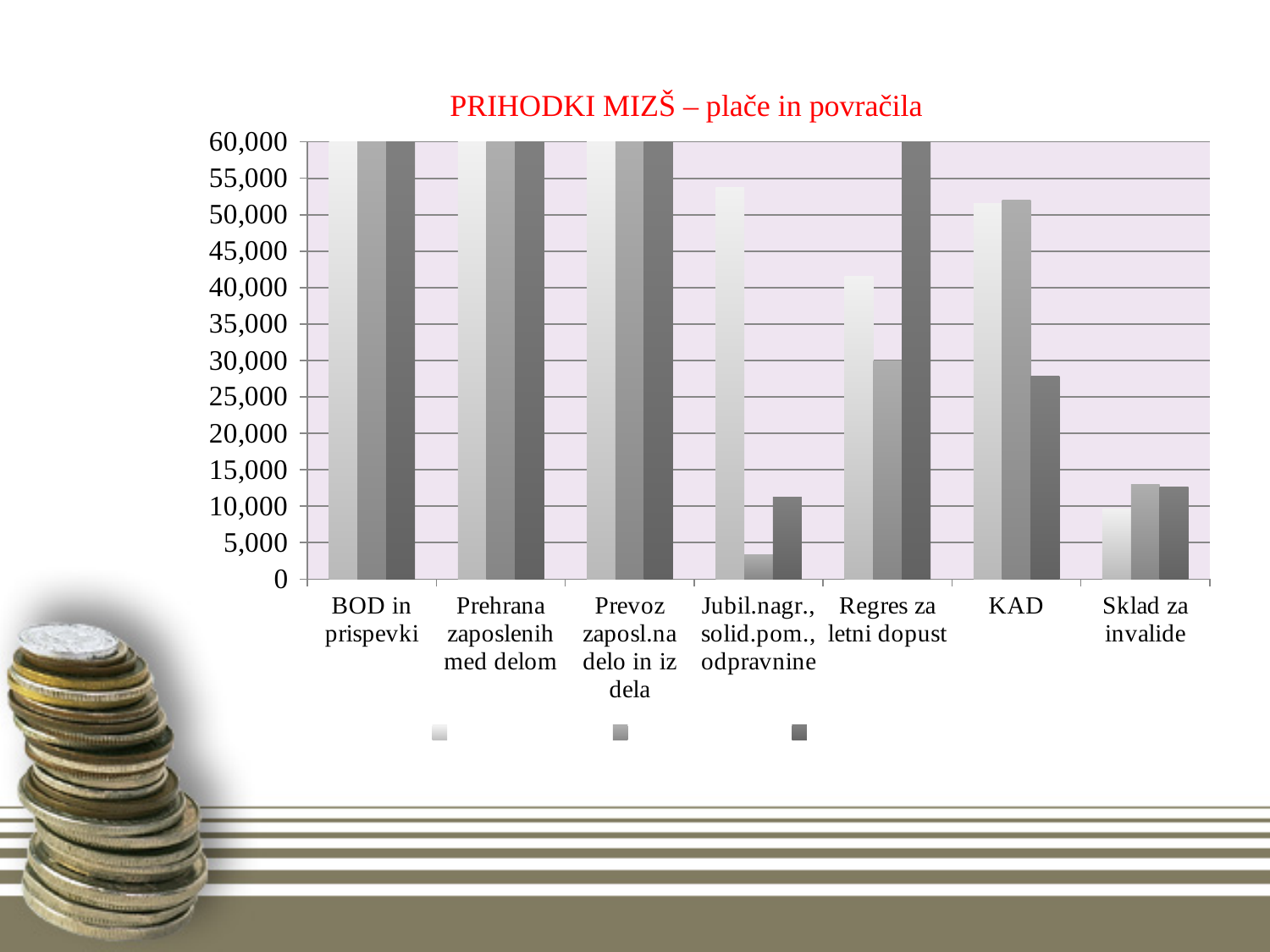

# PRIHODKI MIZŠ – plače in povračila

### Chart

| Category | Leto 2012 | Plan 2013 | Leto 2013 |
|---|---|---|---|
| BOD in prispevki | 3193173.0 | 3100000.0 | 3043725.0 |
| Prehrana zaposlenih med delom | 93112.0 | 90000.0 | 85831.0 |
| Prevoz zaposl.na delo in iz dela | 136430.0 | 110000.0 | 107343.0 |
| Jubil.nagr., solid.pom., odpravnine | 53761.0 | 3300.0 | 11191.0 |
| Regres za letni dopust | 41557.0 | 30000.0 | 118702.0 |
| KAD | 51517.0 | 52000.0 | 27883.0 |
| Sklad za invalide | 9615.0 | 13000.0 | 12603.0 |